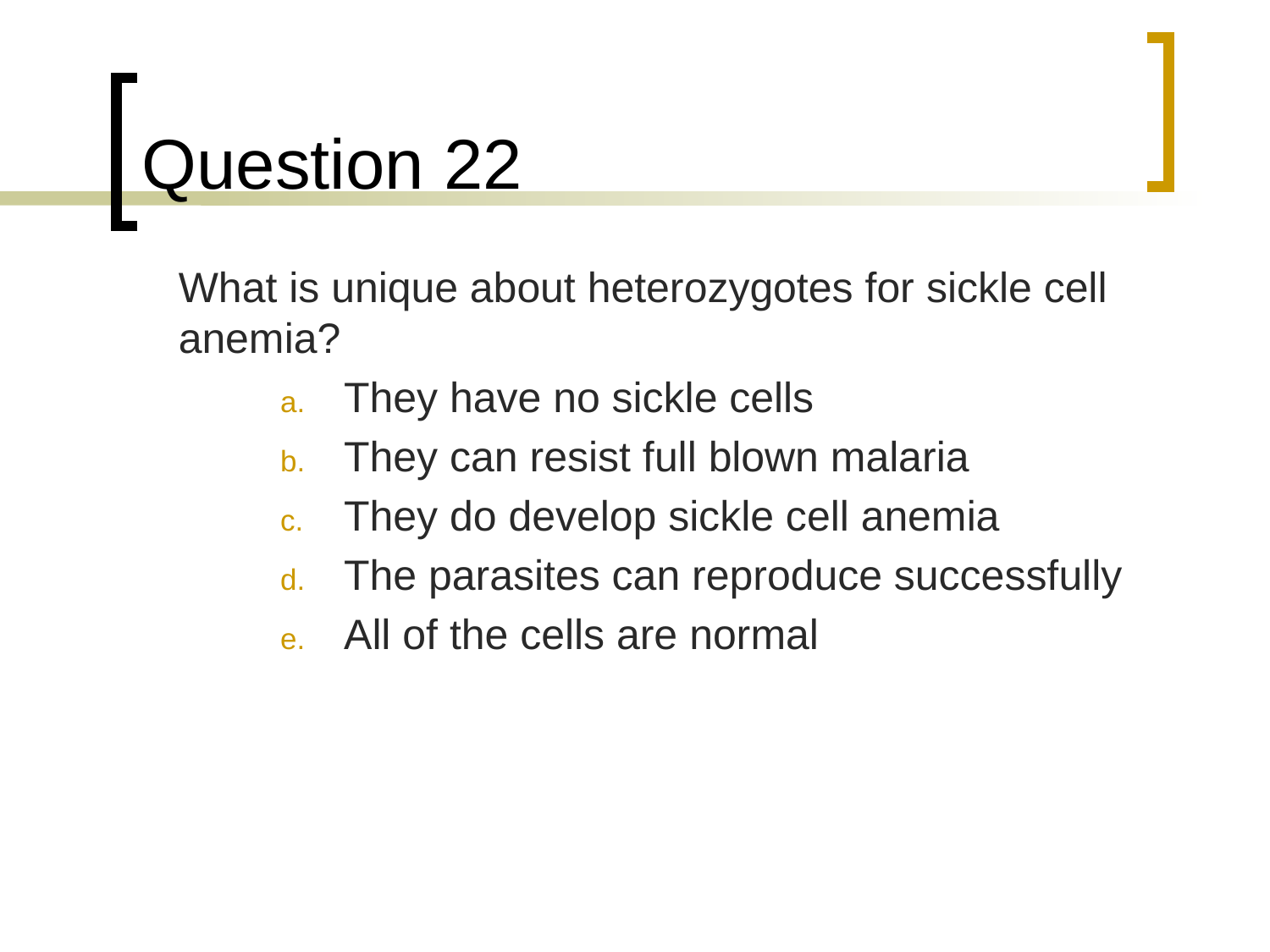

# Question 22
	What is unique about heterozygotes for sickle cell anemia?
They have no sickle cells
They can resist full blown malaria
They do develop sickle cell anemia
The parasites can reproduce successfully
All of the cells are normal